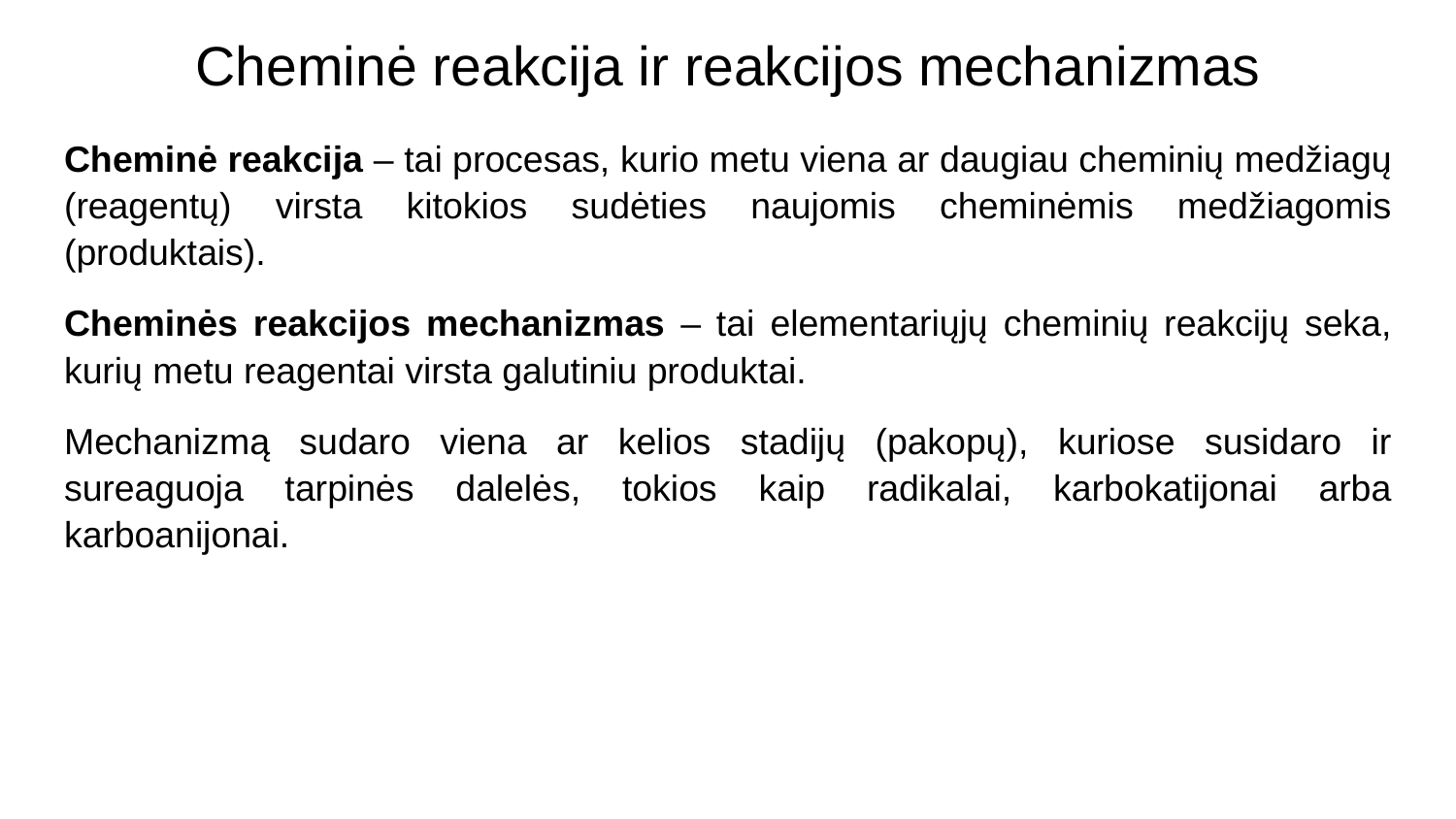

# Cheminė reakcija ir reakcijos mechanizmas
Cheminė reakcija – tai procesas, kurio metu viena ar daugiau cheminių medžiagų (reagentų) virsta kitokios sudėties naujomis cheminėmis medžiagomis (produktais).
Cheminės reakcijos mechanizmas – tai elementariųjų cheminių reakcijų seka, kurių metu reagentai virsta galutiniu produktai.
Mechanizmą sudaro viena ar kelios stadijų (pakopų), kuriose susidaro ir sureaguoja tarpinės dalelės, tokios kaip radikalai, karbokatijonai arba karboanijonai.